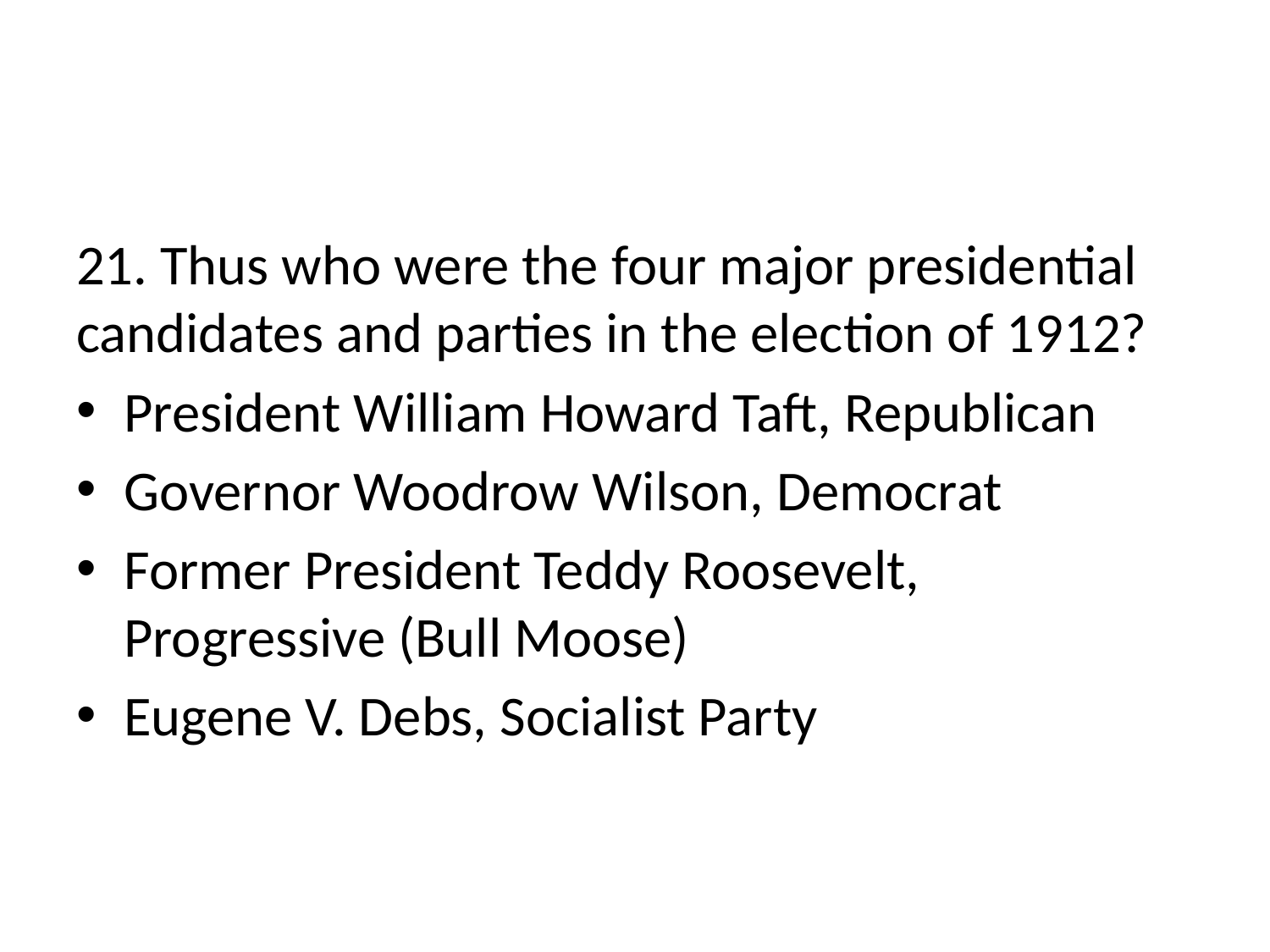

#
21. Thus who were the four major presidential candidates and parties in the election of 1912?
President William Howard Taft, Republican
Governor Woodrow Wilson, Democrat
Former President Teddy Roosevelt, Progressive (Bull Moose)
Eugene V. Debs, Socialist Party